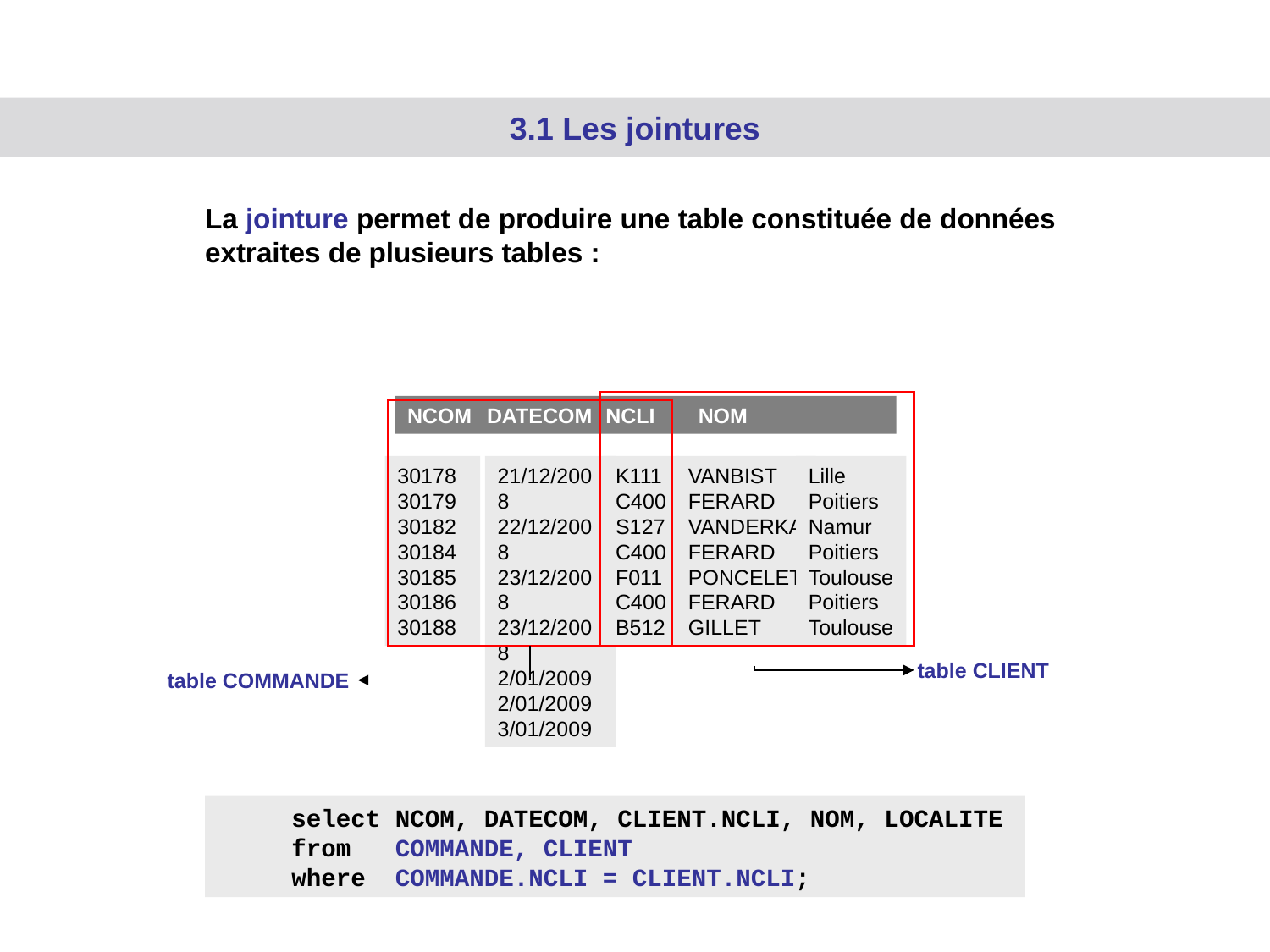

3.1 Les jointures
La jointure permet de produire une table constituée de données
extraites de plusieurs tables :

NCOM	DATECOM	NCLI	NOM

30178
30179
30182
30184
30185
30186
30188
21/12/2008
22/12/2008
23/12/2008
23/12/2008
2/01/2009
2/01/2009
3/01/2009
K111
C400
S127
C400
F011
C400
B512
VANBIST
FERARD
VANDERKA
FERARD
PONCELET
FERARD
GILLET
Lille
Poitiers
Namur
Poitiers
Toulouse
Poitiers
Toulouse
table CLIENT
table COMMANDE
     select NCOM, DATECOM, CLIENT.NCLI, NOM, LOCALITE
     from   COMMANDE, CLIENT
     where  COMMANDE.NCLI = CLIENT.NCLI;